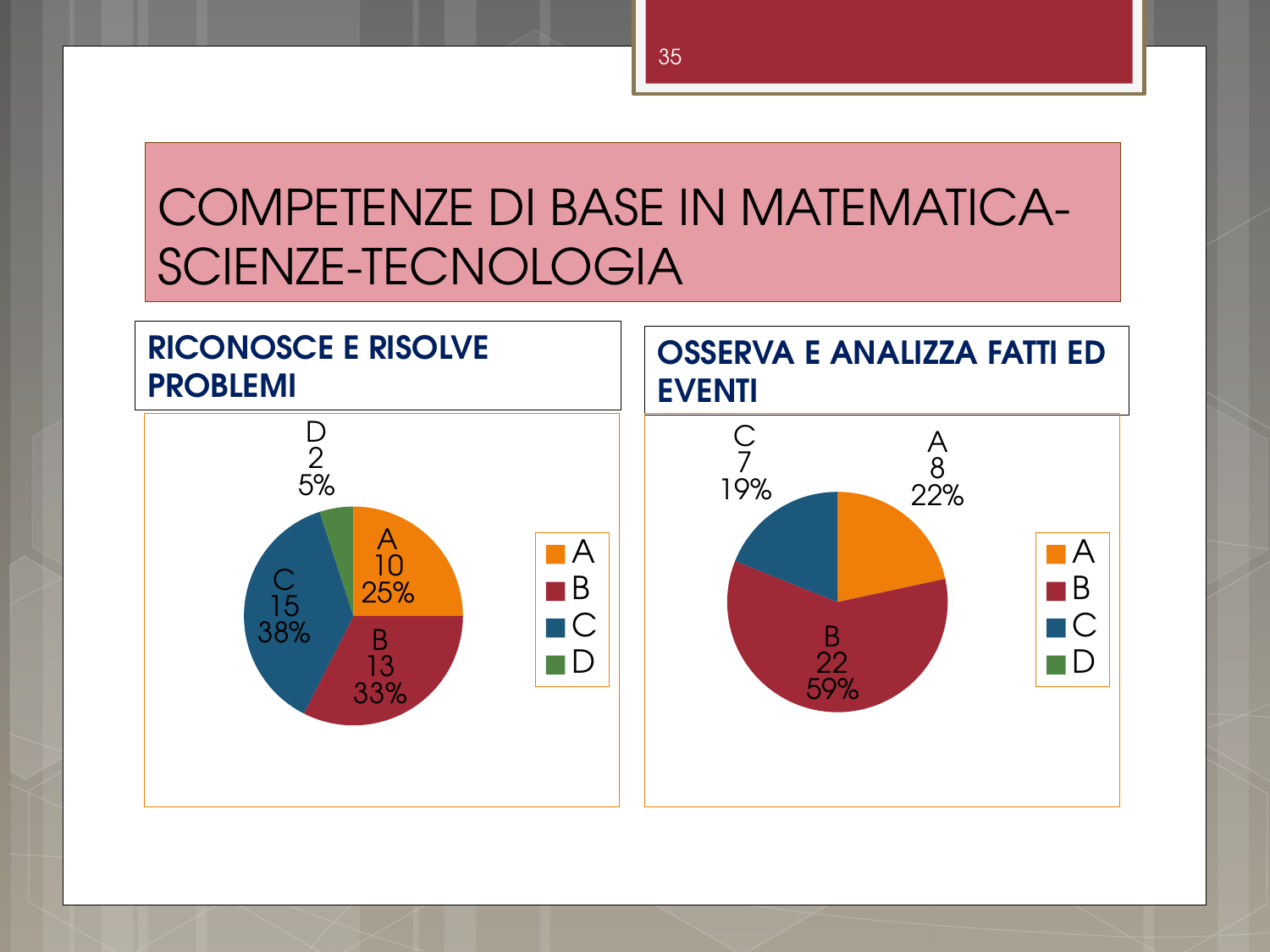

35
# COMPETENZE DI BASE IN MATEMATICA-SCIENZE-TECNOLOGIA
RICONOSCE E RISOLVE PROBLEMI
OSSERVA E ANALIZZA FATTI ED EVENTI

### Chart

| Category | Vendite |
|---|---|
| A | 10.0 |
| B | 13.0 |
| C | 15.0 |
| D | 2.0 |

### Chart

| Category | Vendite |
|---|---|
| A | 8.0 |
| B | 22.0 |
| C | 7.0 |
| D | 0.0 |